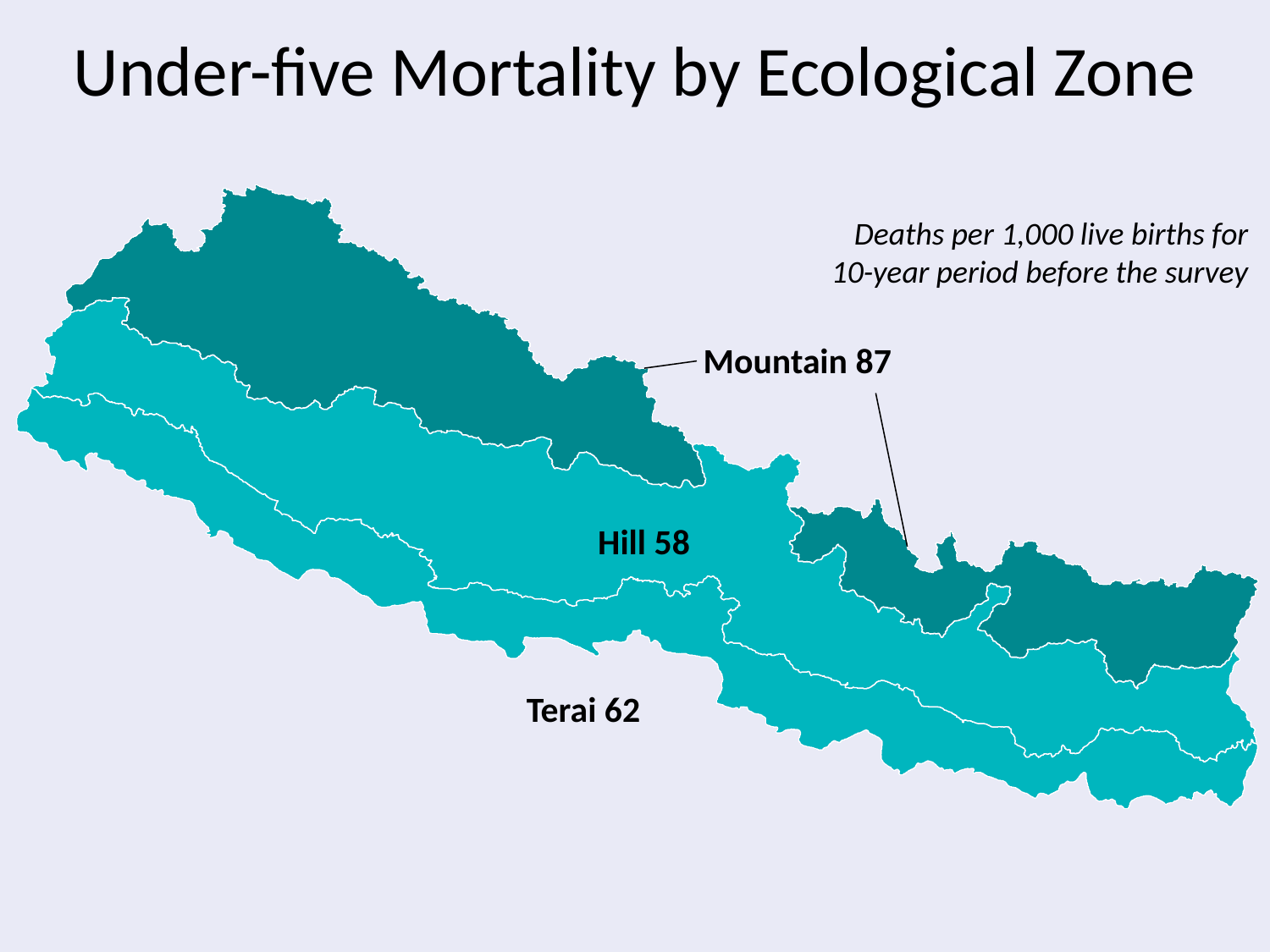

Under-five Mortality by Ecological Zone

Deaths per 1,000 live births for 10-year period before the survey
Mountain 87
Hill 58
Terai 62